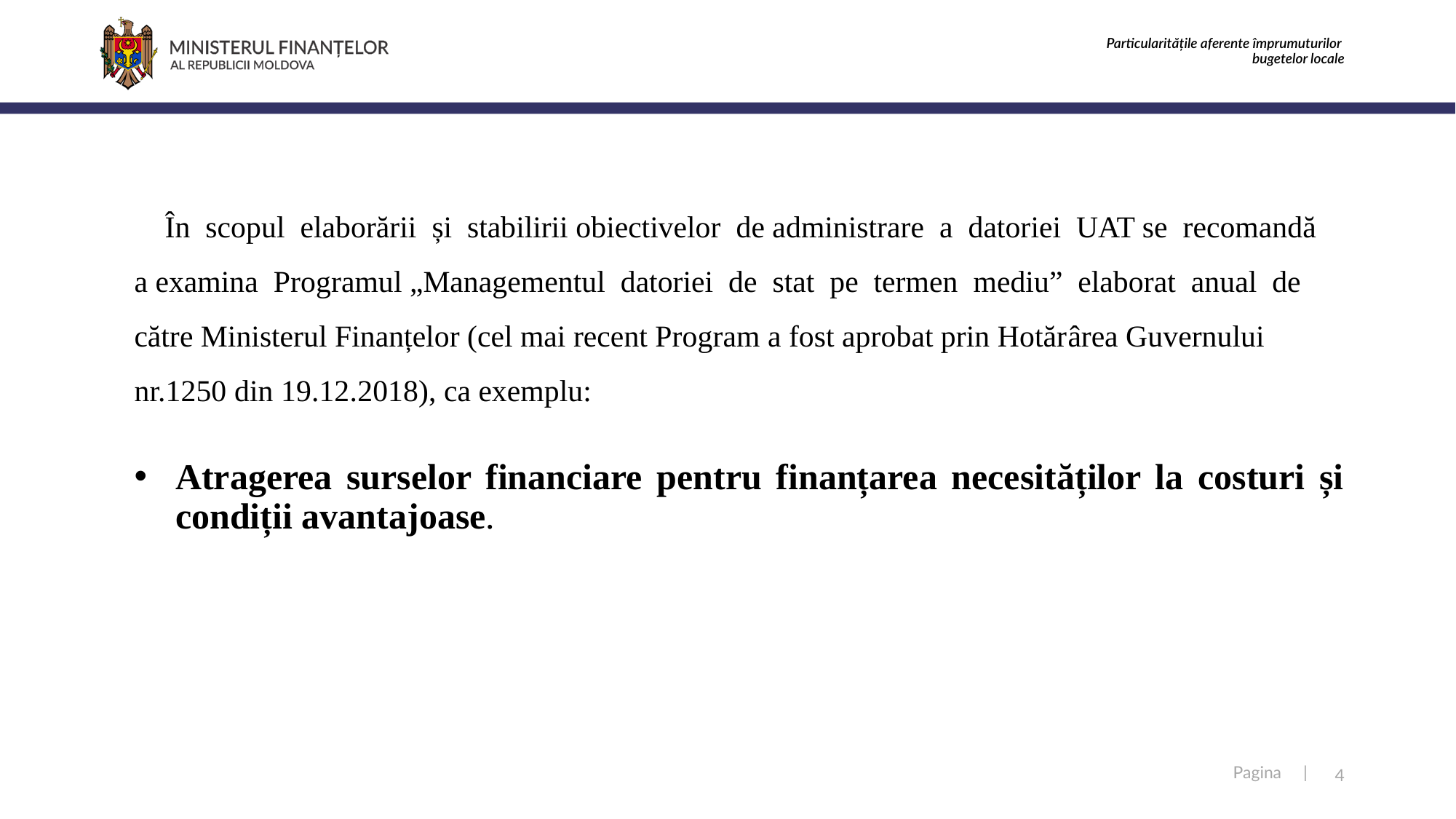

Particularitățile aferente împrumuturilor
bugetelor locale
# În  scopul  elaborării  și  stabilirii obiectivelor  de administrare  a  datoriei  UAT se  recomandă  a examina  Programul „Managementul  datoriei  de  stat  pe  termen  mediu”  elaborat  anual  de către Ministerul Finanțelor (cel mai recent Program a fost aprobat prin Hotărârea Guvernului nr.1250 din 19.12.2018), ca exemplu:
Atragerea surselor financiare pentru finanțarea necesităților la costuri și condiții avantajoase.

4